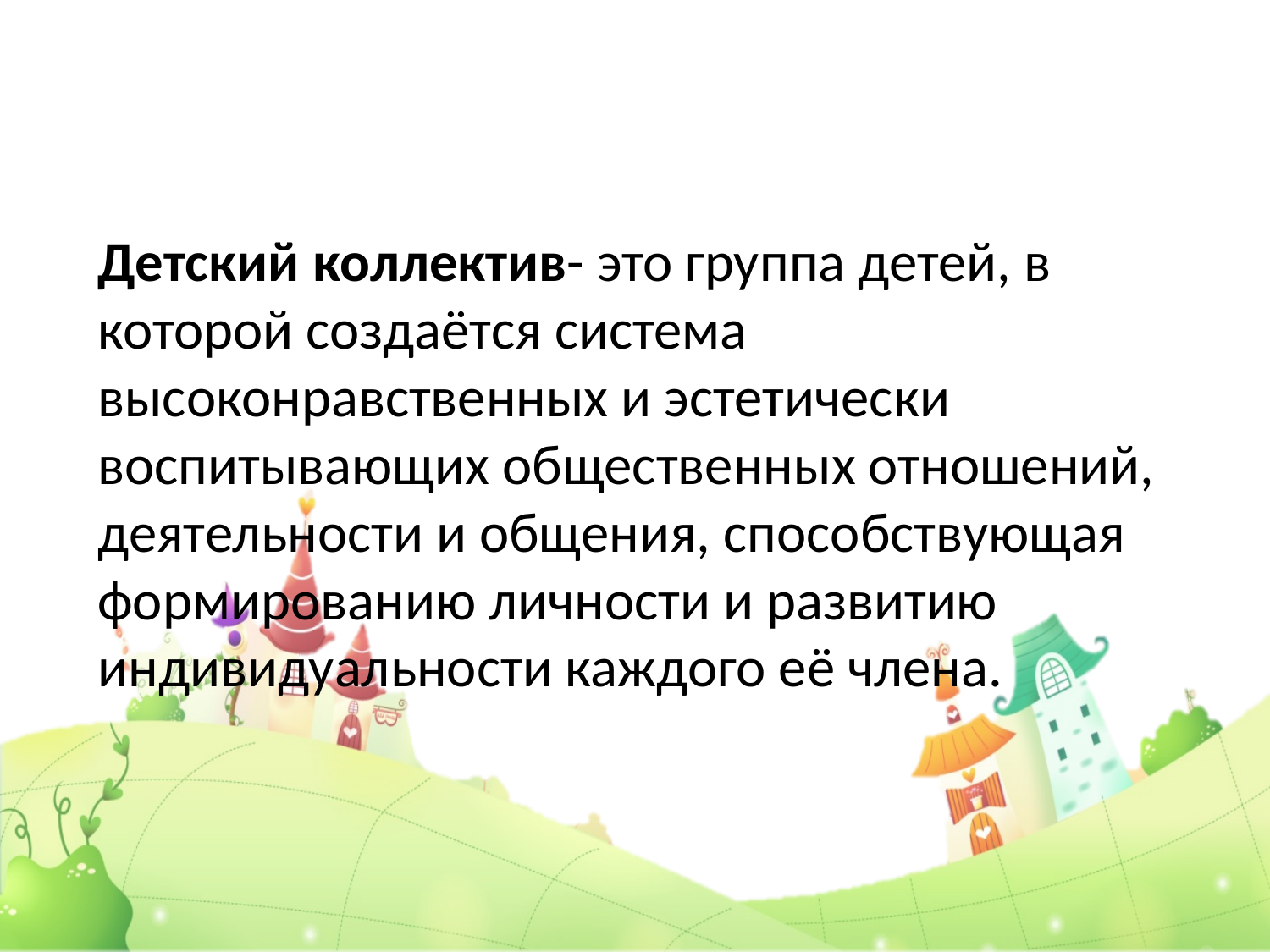

# Детский коллектив- это группа детей, в которой создаётся система высоконравственных и эстетически воспитывающих общественных отношений, деятельности и общения, способствующая формированию личности и развитию индивидуальности каждого её члена.